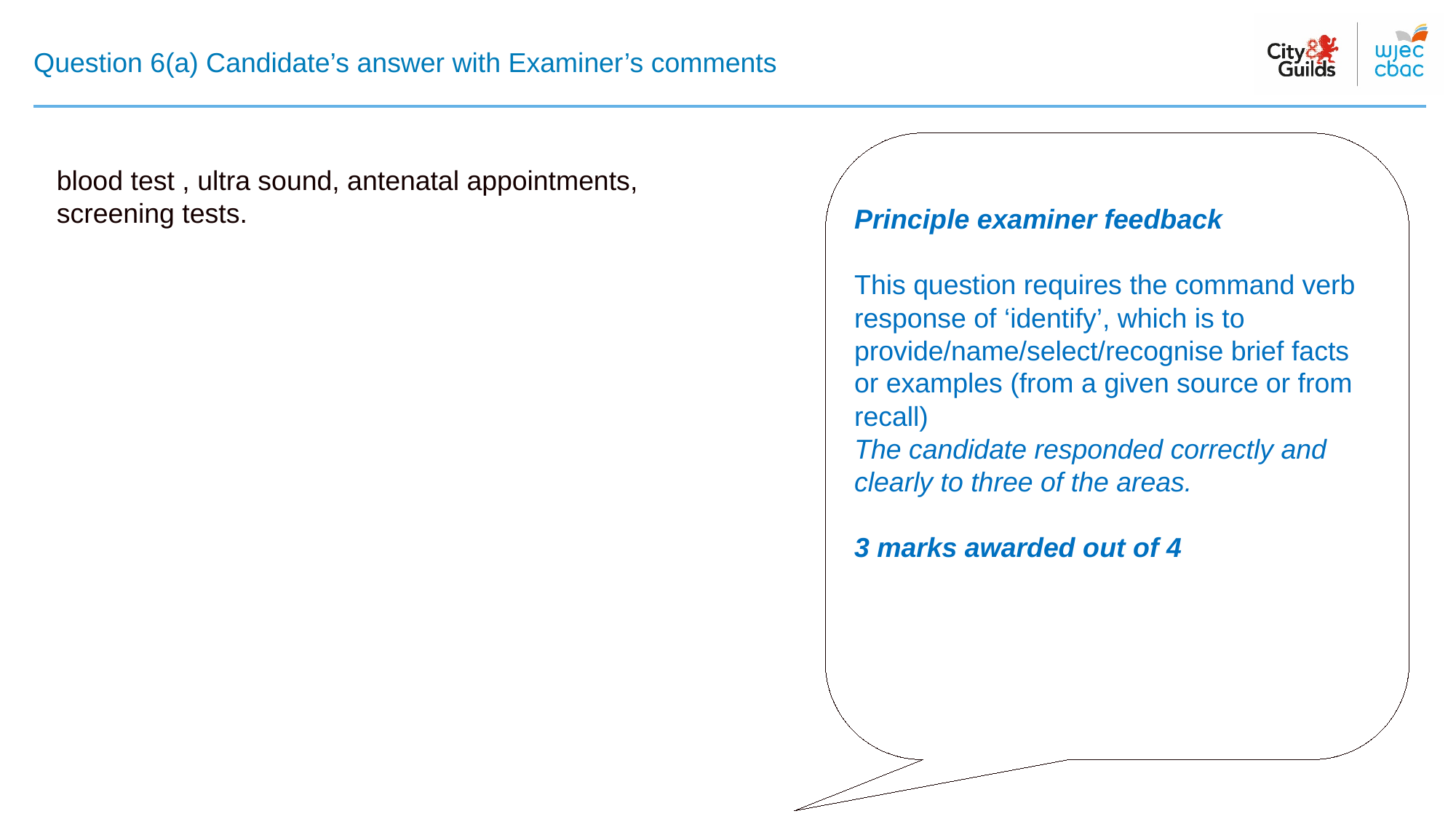

# Question 6(a) Candidate’s answer with Examiner’s comments

blood test , ultra sound, antenatal appointments, screening tests.
Principle examiner feedback​
​
This question requires the command verb response of ‘identify’, which is to provide/name/select/recognise brief facts or examples (from a given source or from recall)
The candidate responded correctly and clearly to three of the areas.

3 marks awarded out of 4